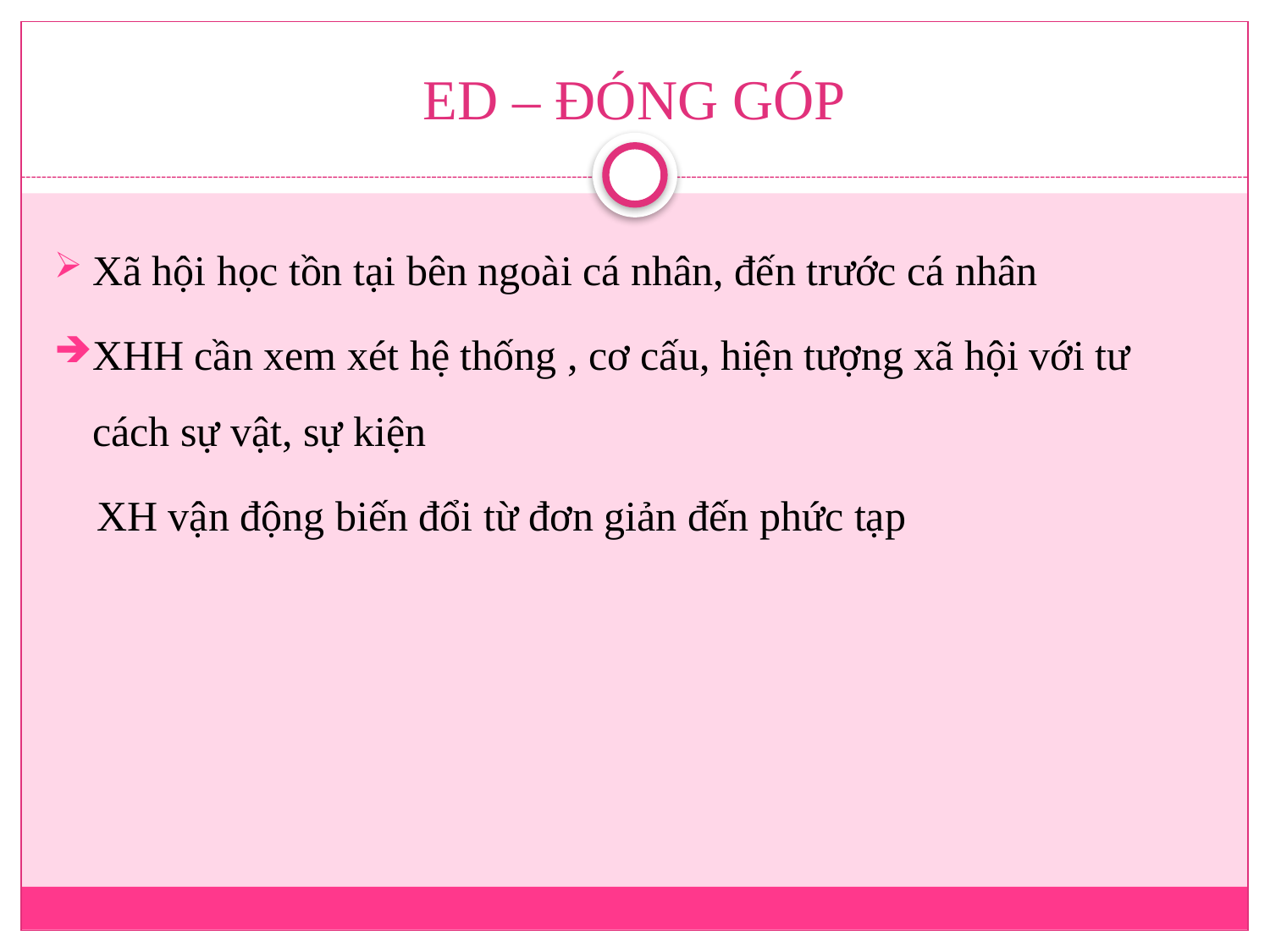

# ED – ĐÓNG GÓP
Xã hội học tồn tại bên ngoài cá nhân, đến trước cá nhân
XHH cần xem xét hệ thống , cơ cấu, hiện tượng xã hội với tư cách sự vật, sự kiện
    XH vận động biến đổi từ đơn giản đến phức tạp